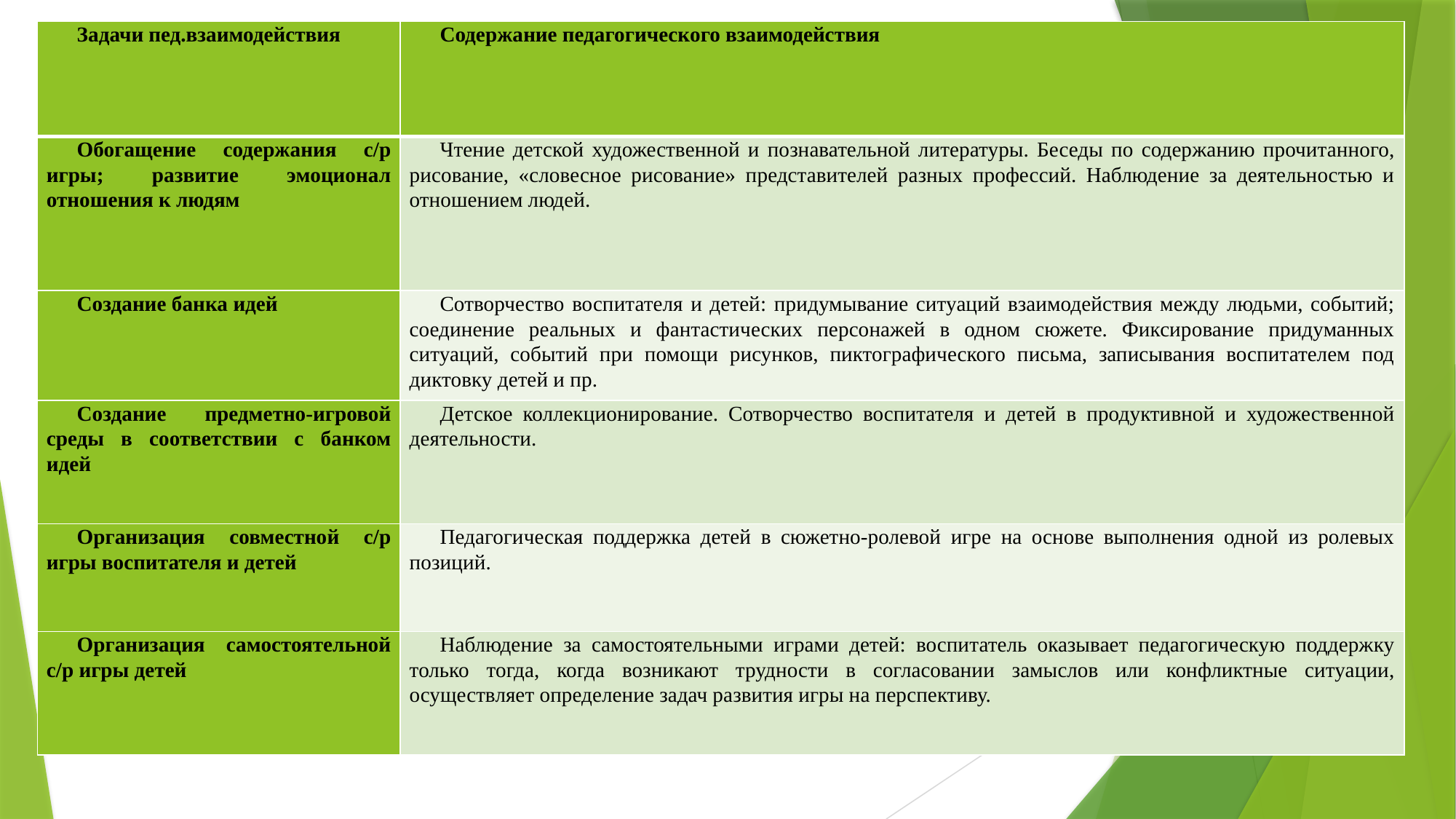

| Задачи пед.взаимодействия | Содержание педагогического взаимодействия |
| --- | --- |
| Обогащение содержания с/р игры; развитие эмоционал отношения к людям | Чтение детской художественной и познавательной литературы. Беседы по содержанию прочитанного, рисование, «словесное рисование» представителей разных профессий. Наблюдение за деятельностью и отношением людей. |
| Создание банка идей | Сотворчество воспитателя и детей: придумывание ситуаций взаимодействия между людьми, событий; соединение реальных и фантастических персонажей в одном сюжете. Фиксирование придуманных ситуаций, событий при помощи рисунков, пиктографического письма, записывания воспитателем под диктовку детей и пр. |
| Создание предметно-игровой среды в соответствии с банком идей | Детское коллекционирование. Сотворчество воспитателя и детей в продуктивной и художественной деятельности. |
| Организация совместной с/р игры воспитателя и детей | Педагогическая поддержка детей в сюжетно-ролевой игре на основе выполнения одной из ролевых позиций. |
| Организация самостоятельной с/р игры детей | Наблюдение за самостоятельными играми детей: воспитатель оказывает педагогическую поддержку только тогда, когда возникают трудности в согласовании замыслов или конфликтные ситуации, осуществляет определение задач развития игры на перспективу. |